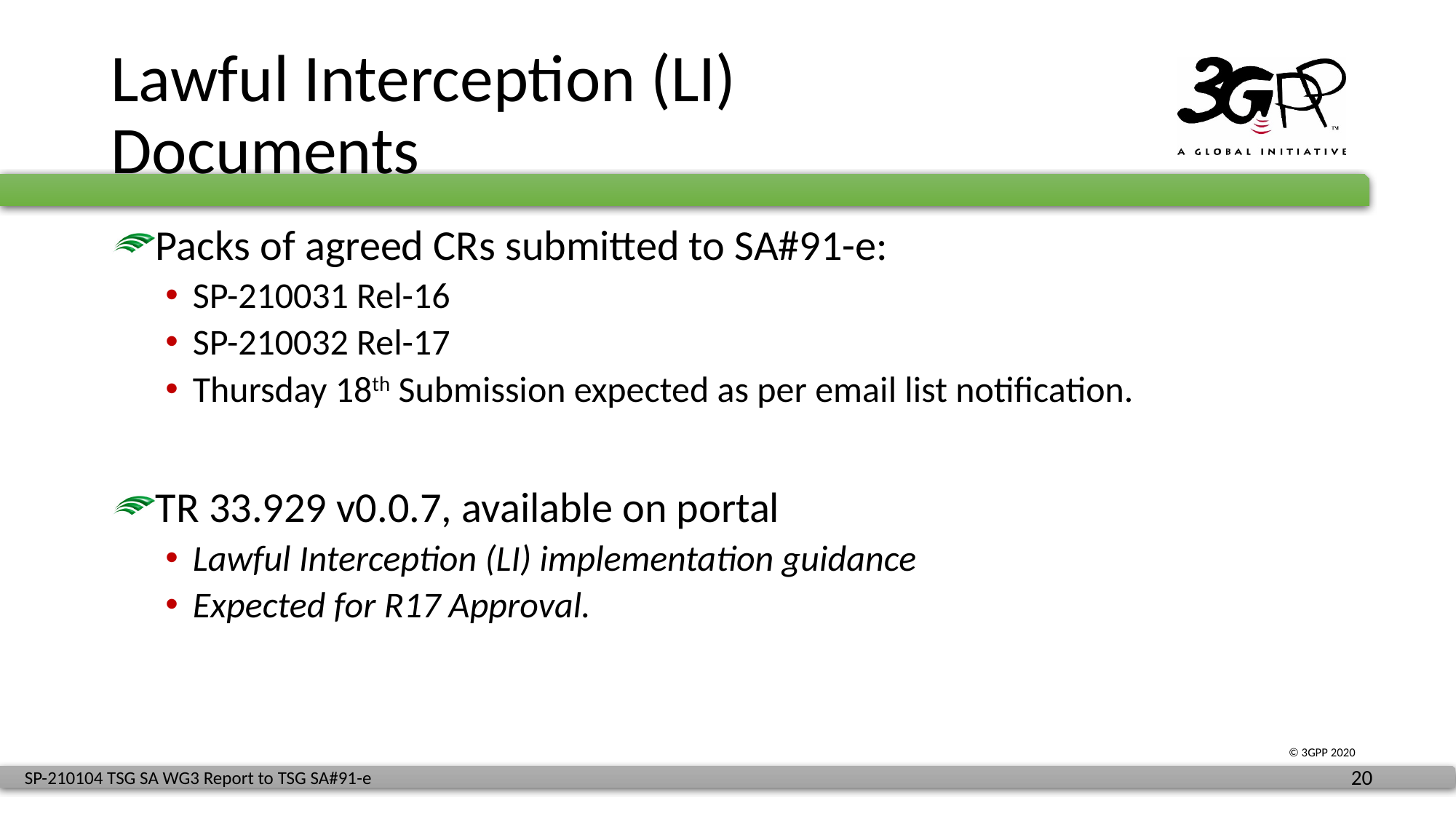

# Lawful Interception (LI) Documents
Packs of agreed CRs submitted to SA#91-e:
SP-210031 Rel-16
SP-210032 Rel-17
Thursday 18th Submission expected as per email list notification.

TR 33.929 v0.0.7, available on portal
Lawful Interception (LI) implementation guidance
Expected for R17 Approval.